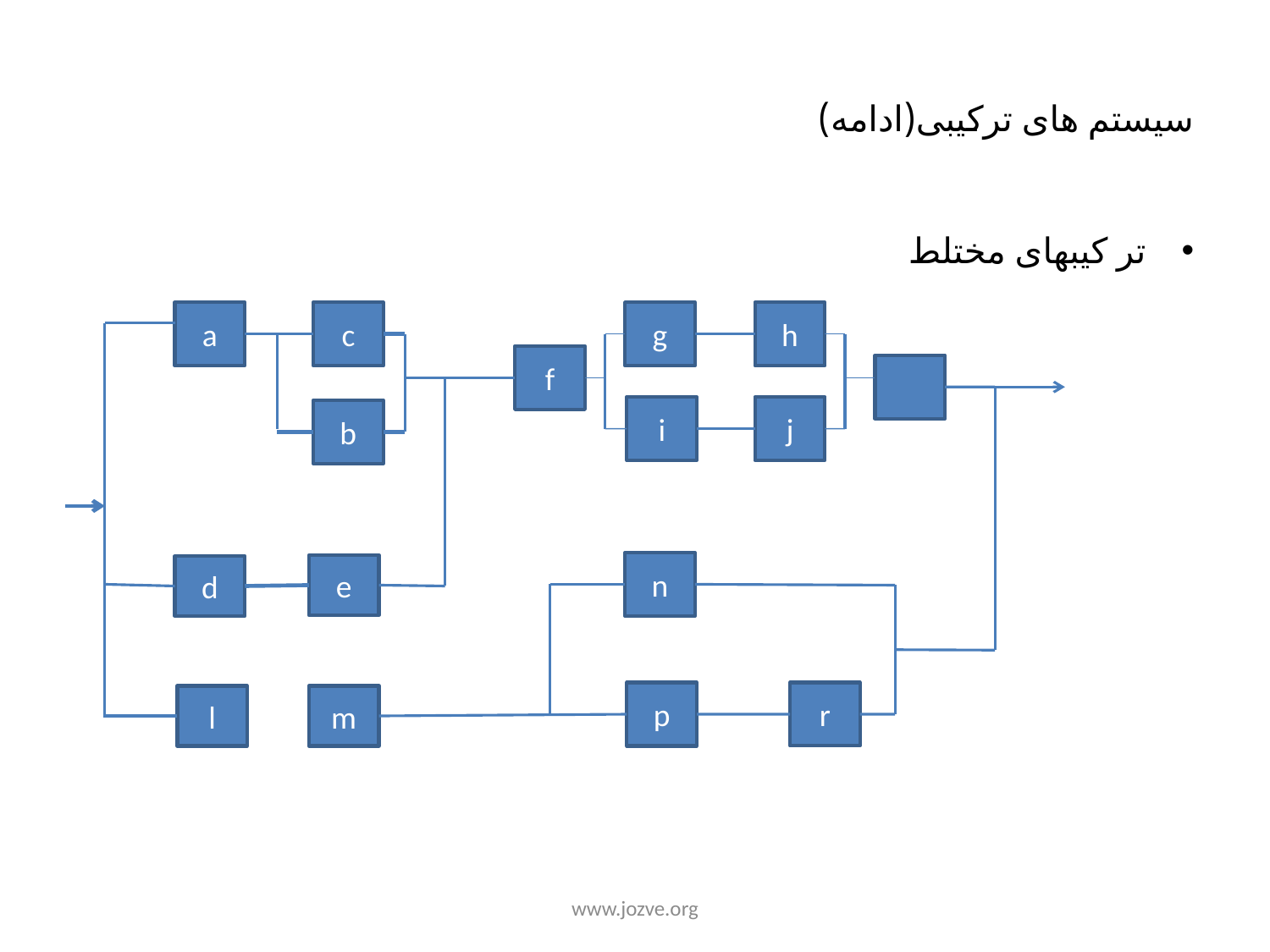

# سیستم های ترکیبی(ادامه)
تر کیبهای مختلط
a
c
g
h
f

i
j
b
n
e
d
r
p
l
m
www.jozve.org